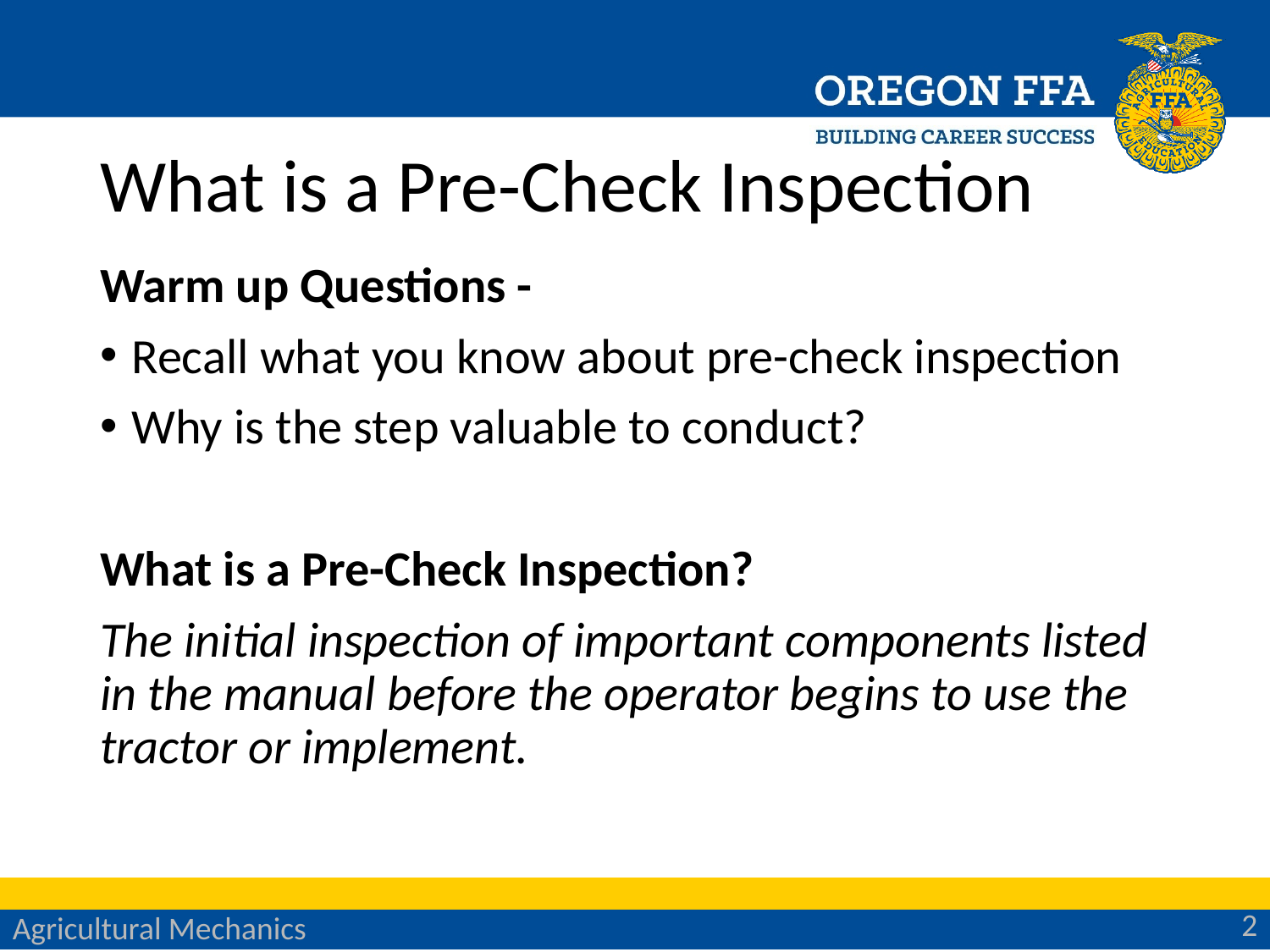

# What is a Pre-Check Inspection
Warm up Questions -
Recall what you know about pre-check inspection
Why is the step valuable to conduct?

What is a Pre-Check Inspection?
The initial inspection of important components listed in the manual before the operator begins to use the tractor or implement.

2
Agricultural Mechanics